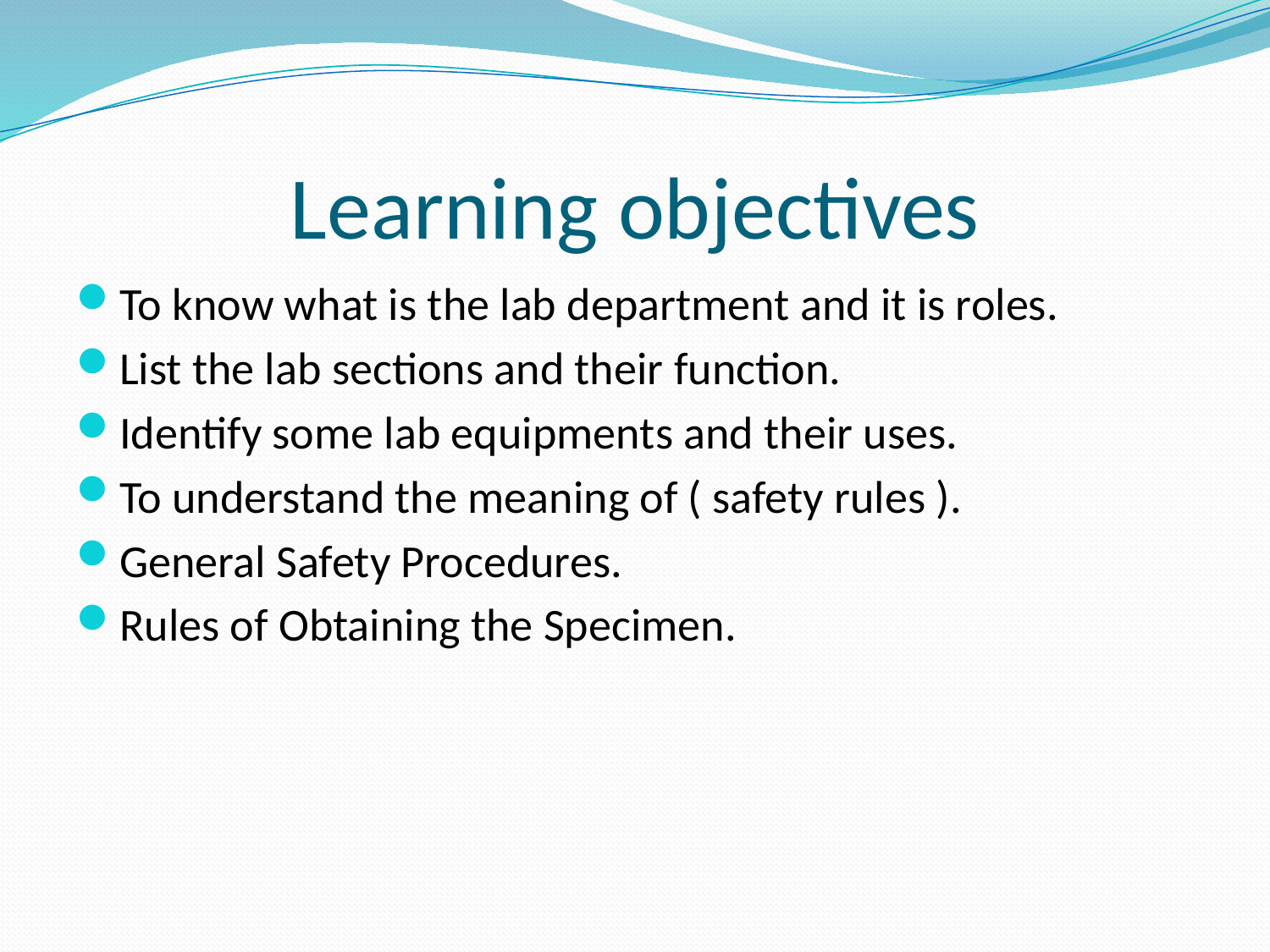

# Learning objectives
To know what is the lab department and it is roles.
List the lab sections and their function.
Identify some lab equipments and their uses.
To understand the meaning of ( safety rules ).
General Safety Procedures.
Rules of Obtaining the Specimen.